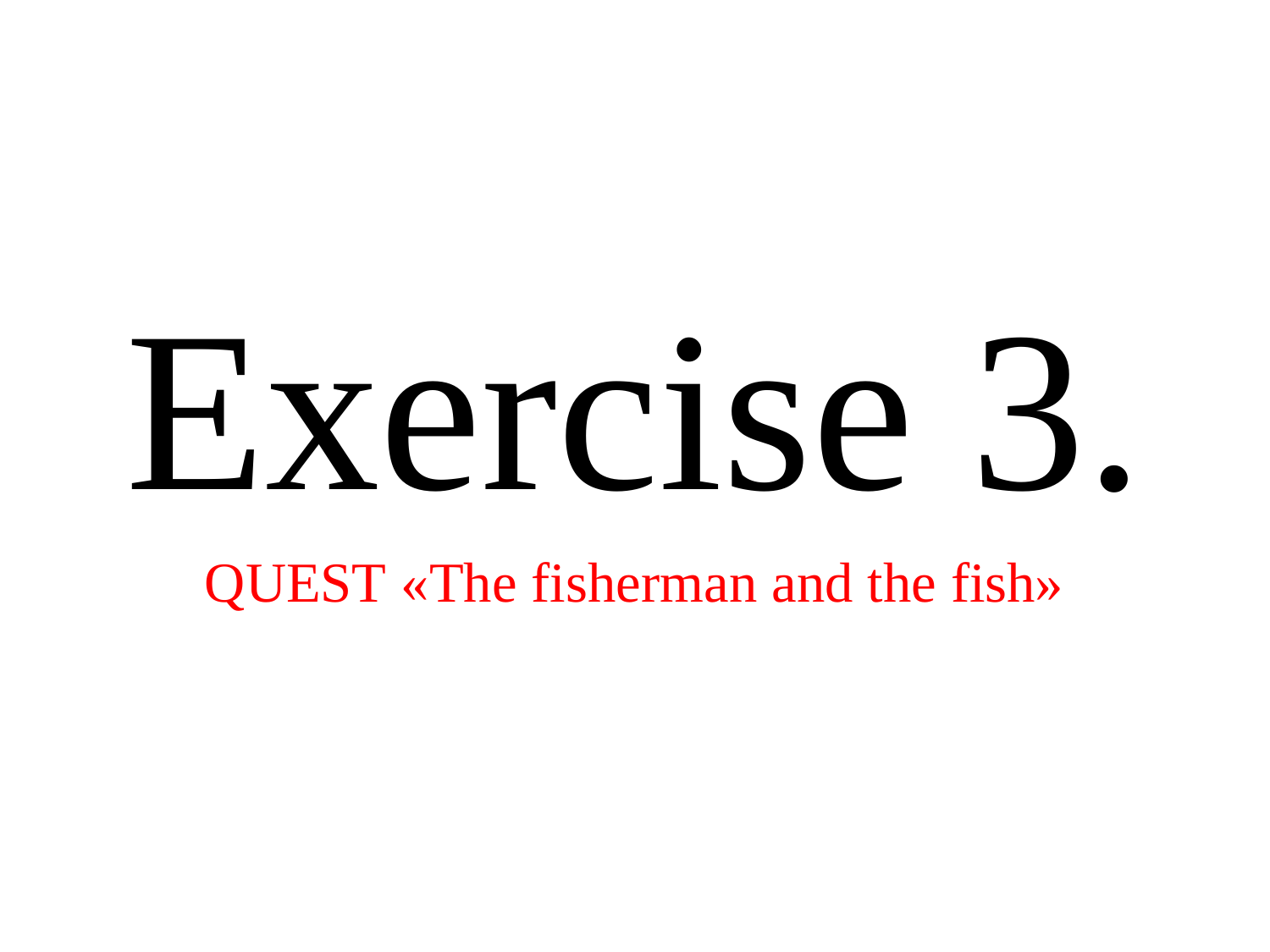

# Exercise 3.
QUEST «The fisherman and the fish»